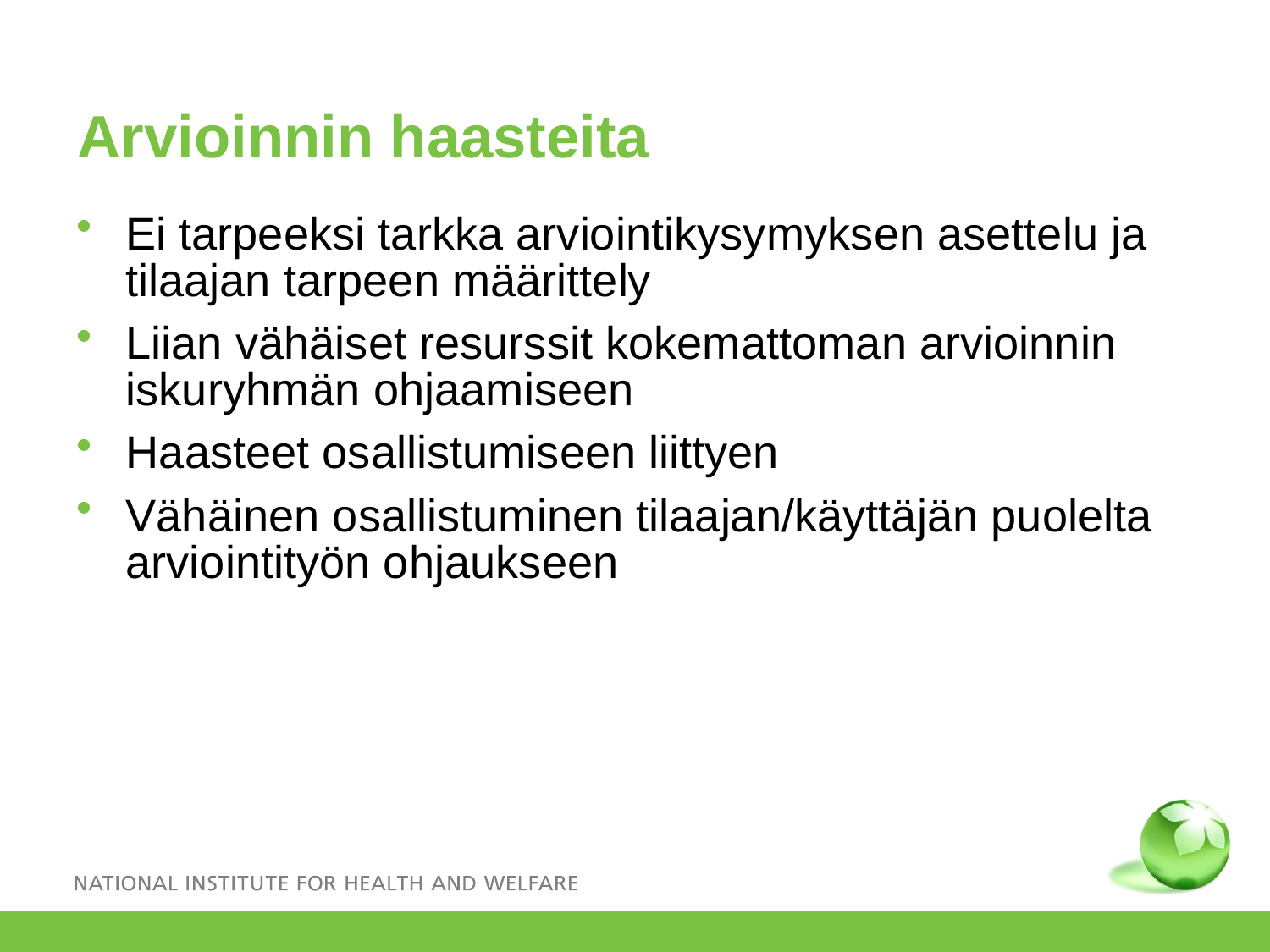

# Arvioinnin haasteita
Ei tarpeeksi tarkka arviointikysymyksen asettelu ja tilaajan tarpeen määrittely
Liian vähäiset resurssit kokemattoman arvioinnin iskuryhmän ohjaamiseen
Haasteet osallistumiseen liittyen
Vähäinen osallistuminen tilaajan/käyttäjän puolelta arviointityön ohjaukseen